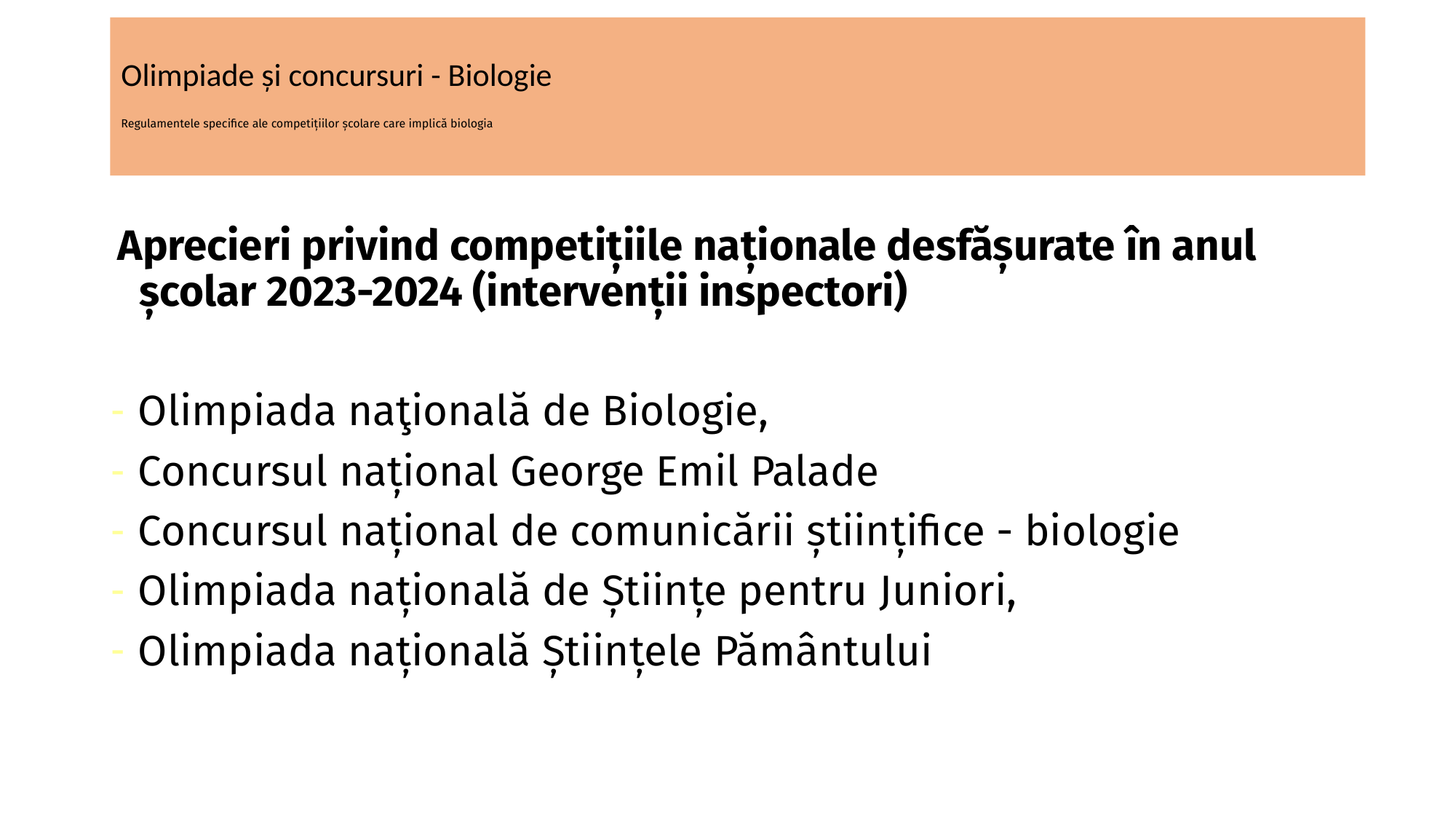

# Olimpiade și concursuri - Biologie Regulamentele specifice ale competițiilor școlare care implică biologia
Aprecieri privind competițiile naţionale desfăşurate în anul şcolar 2023-2024 (intervenții inspectori)

Olimpiada naţională de Biologie,
Concursul național George Emil Palade
Concursul național de comunicării științifice - biologie
Olimpiada națională de Ştiinţe pentru Juniori,
Olimpiada naţională Ştiinţele Pământului